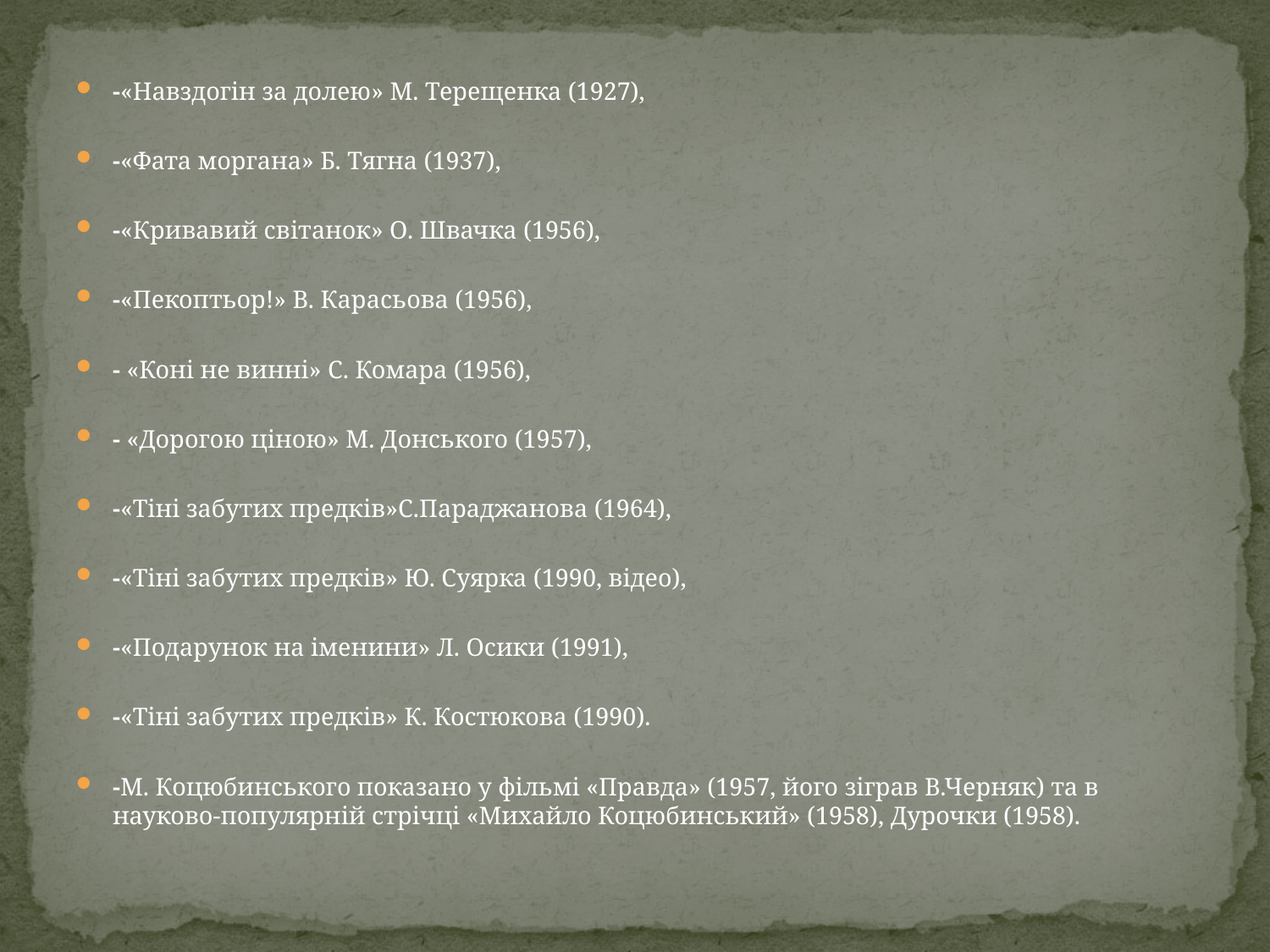

-«Навздогін за долею» М. Терещенка (1927),

-«Фата моргана» Б. Тягна (1937),

-«Кривавий світанок» О. Швачка (1956),

-«Пекоптьор!» В. Карасьова (1956),

- «Коні не винні» С. Комара (1956),

- «Дорогою ціною» М. Донського (1957),

-«Тіні забутих предків»С.Параджанова (1964),

-«Тіні забутих предків» Ю. Суярка (1990, відео),

-«Подарунок на іменини» Л. Осики (1991),

-«Тіні забутих предків» К. Костюкова (1990).

-М. Коцюбинського показано у фільмі «Правда» (1957, його зіграв В.Черняк) та в науково-популярній стрічці «Михайло Коцюбинський» (1958), Дурочки (1958).